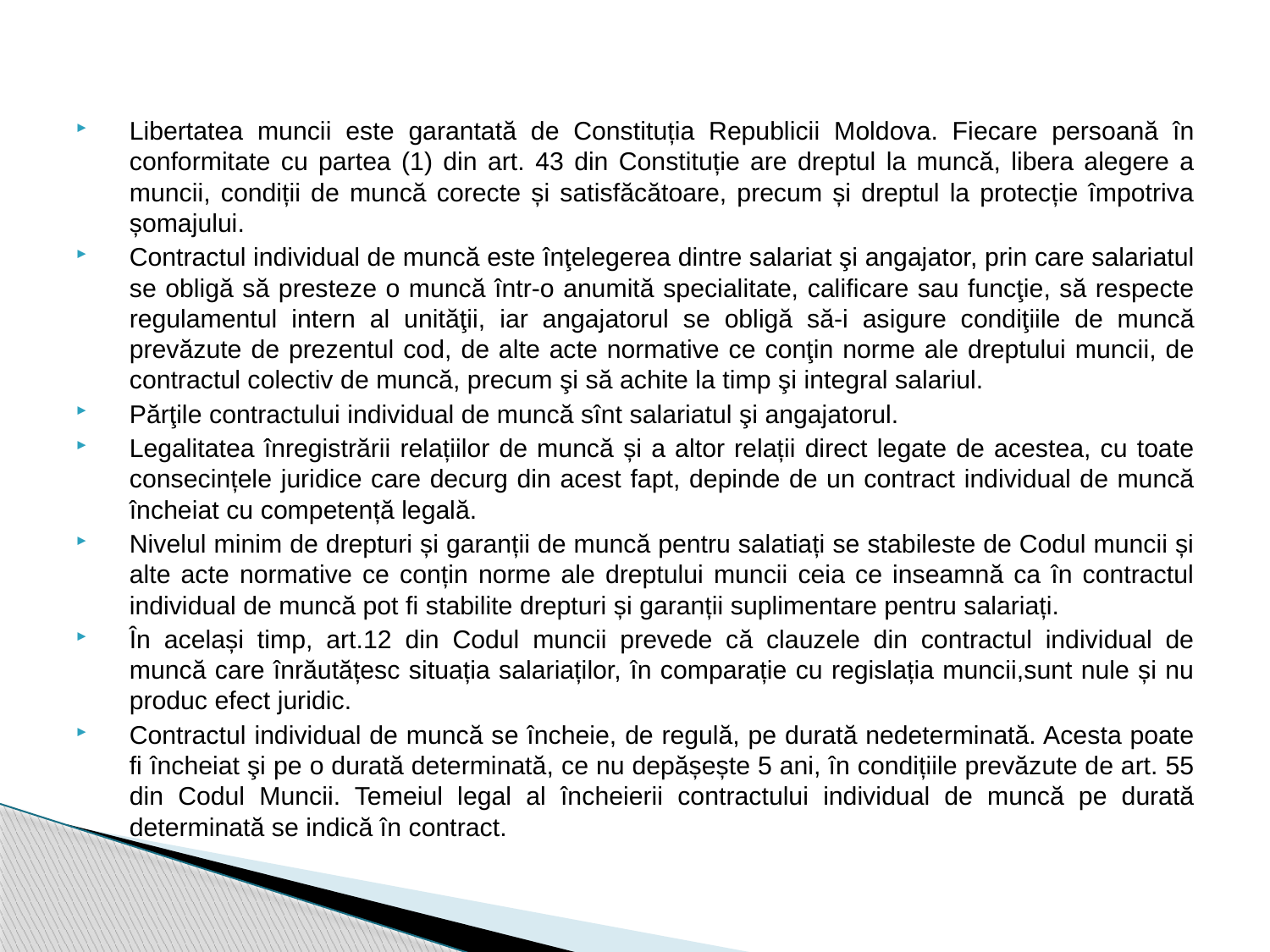

Libertatea muncii este garantată de Constituția Republicii Moldova. Fiecare persoană în conformitate cu partea (1) din art. 43 din Constituție are dreptul la muncă, libera alegere a muncii, condiții de muncă corecte și satisfăcătoare, precum și dreptul la protecție împotriva șomajului.
Contractul individual de muncă este înţelegerea dintre salariat şi angajator, prin care salariatul se obligă să presteze o muncă într-o anumită specialitate, calificare sau funcţie, să respecte regulamentul intern al unităţii, iar angajatorul se obligă să-i asigure condiţiile de muncă prevăzute de prezentul cod, de alte acte normative ce conţin norme ale dreptului muncii, de contractul colectiv de muncă, precum şi să achite la timp şi integral salariul.
Părţile contractului individual de muncă sînt salariatul şi angajatorul.
Legalitatea înregistrării relațiilor de muncă și a altor relații direct legate de acestea, cu toate consecințele juridice care decurg din acest fapt, depinde de un contract individual de muncă încheiat cu competență legală.
Nivelul minim de drepturi și garanții de muncă pentru salatiați se stabileste de Codul muncii și alte acte normative ce conțin norme ale dreptului muncii ceia ce inseamnă ca în contractul individual de muncă pot fi stabilite drepturi și garanții suplimentare pentru salariați.
În același timp, art.12 din Codul muncii prevede că clauzele din contractul individual de muncă care înrăutățesc situația salariaților, în comparație cu regislația muncii,sunt nule și nu produc efect juridic.
Contractul individual de muncă se încheie, de regulă, pe durată nedeterminată. Acesta poate fi încheiat şi pe o durată determinată, ce nu depășește 5 ani, în condițiile prevăzute de art. 55 din Codul Muncii. Temeiul legal al încheierii contractului individual de muncă pe durată determinată se indică în contract.